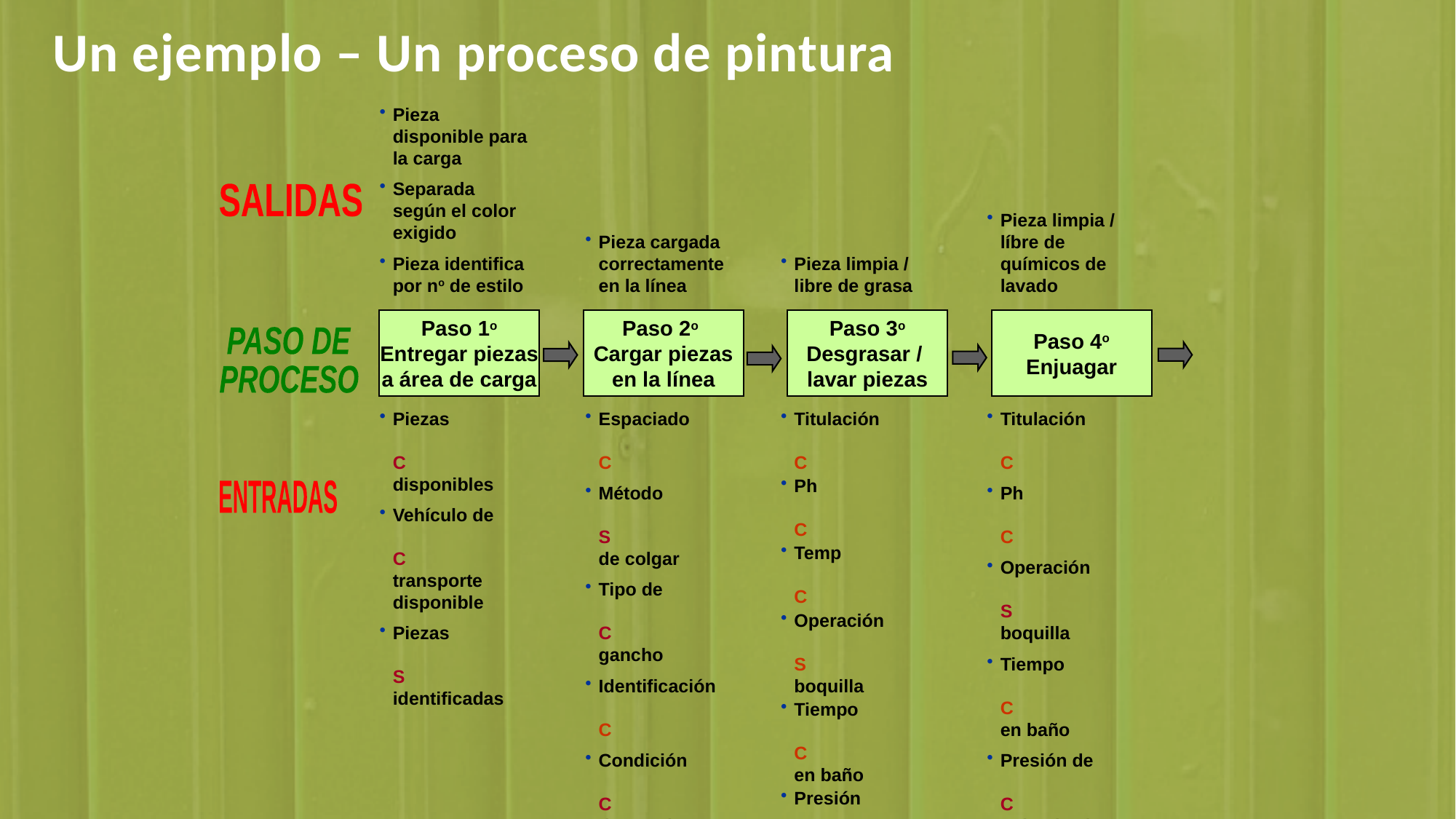

Un ejemplo – Un proceso de pintura
Pieza disponible para la carga
Separada según el color exigido
Pieza identifica por no de estilo
Pieza cargada correctamente en la línea
Pieza limpia / libre de grasa
Pieza limpia / líbre de químicos de lavado
SALIDAS
Paso 1o
Entregar piezas
a área de carga
Paso 2o
Cargar piezas
en la línea
Paso 3o
Desgrasar /
lavar piezas
Paso 4o
Enjuagar
PASO DE
PROCESO

Piezas	C
disponibles
Vehículo de	C
transporte disponible
Piezas	S
identificadas
Espaciado	C
Método	S
de colgar
Tipo de	C
gancho
Identificación	C
Condición	C
de gancho
Titulación 	C
Ph	C
Temp	C
Operación	S
boquilla
Tiempo 	C
en baño
Presión	C
de pulv.
Contaminantes	C
Grasa en pieza	C
Diseño de	N
pieza
Pieza correcta-	S
mente cargada
Titulación	C
Ph	C
Operación	S
boquilla
Tiempo	C
en baño
Presión de	C
pulverizador
Derrame del	C
enjuague
Pieza limpia /	C
libre de grasa
ENTRADAS